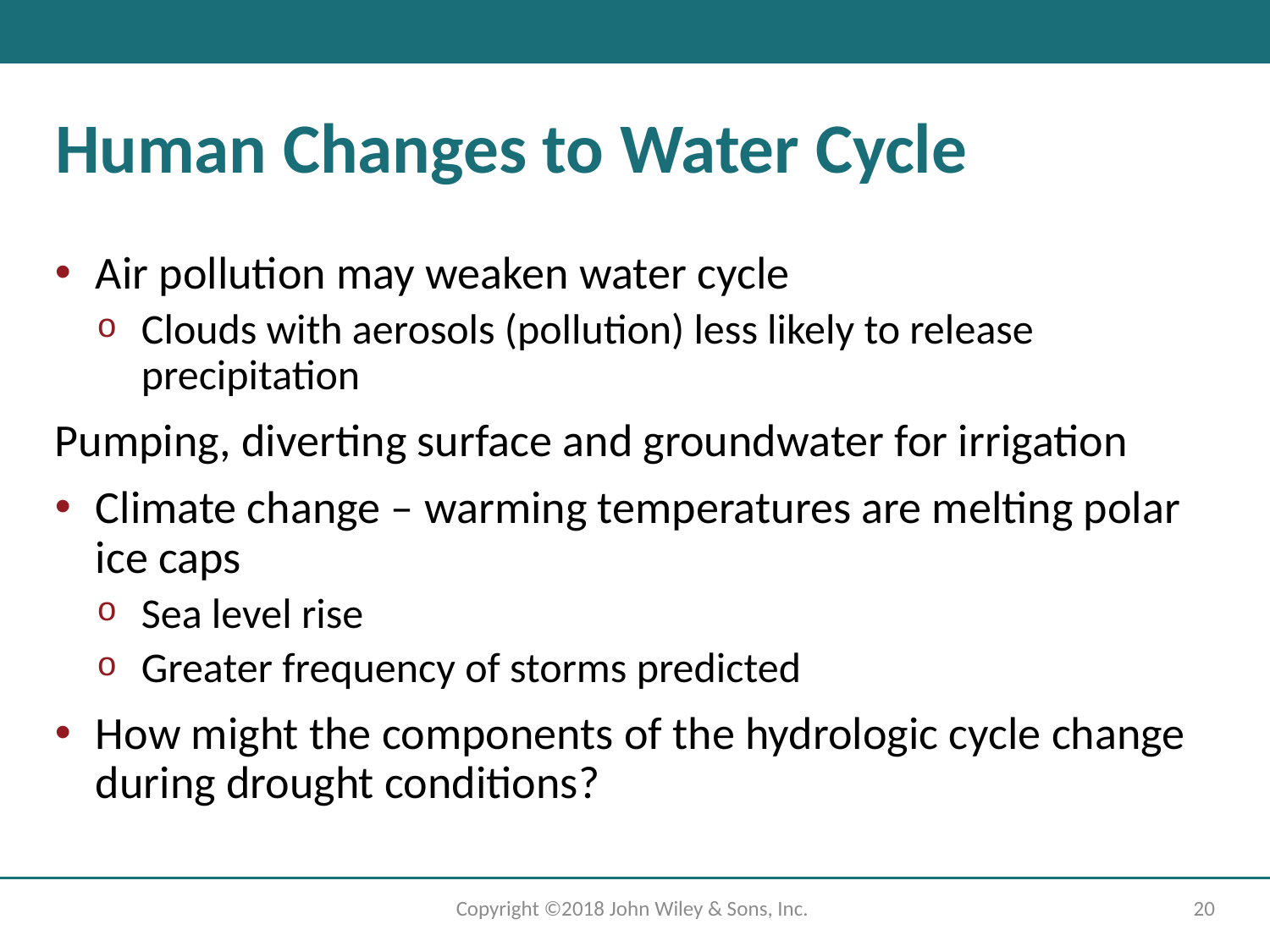

# Human Changes to Water Cycle
Air pollution may weaken water cycle
Clouds with aerosols (pollution) less likely to release precipitation
Pumping, diverting surface and groundwater for irrigation
Climate change – warming temperatures are melting polar ice caps
Sea level rise
Greater frequency of storms predicted
How might the components of the hydrologic cycle change during drought conditions?
Copyright ©2018 John Wiley & Sons, Inc.
20